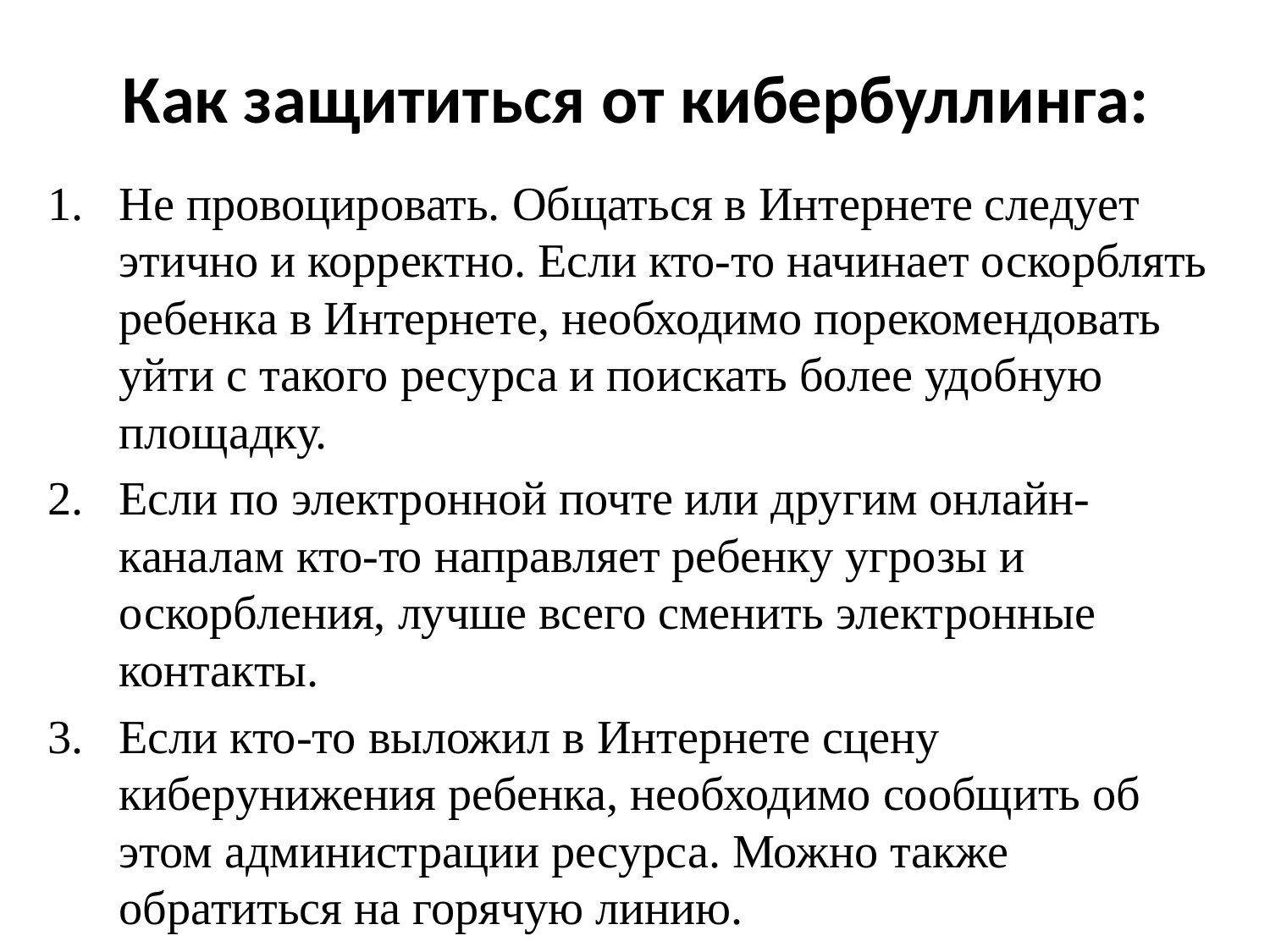

# Как защититься от кибербуллинга:
Не провоцировать. Общаться в Интернете следует этично и корректно. Если кто-то начинает оскорблять ребенка в Интернете, необходимо порекомендовать уйти с такого ресурса и поискать более удобную площадку.
Если по электронной почте или другим онлайн-каналам кто-то направляет ребенку угрозы и оскорбления, лучше всего сменить электронные контакты.
Если кто-то выложил в Интернете сцену киберунижения ребенка, необходимо сообщить об этом администрации ресурса. Можно также обратиться на горячую линию.